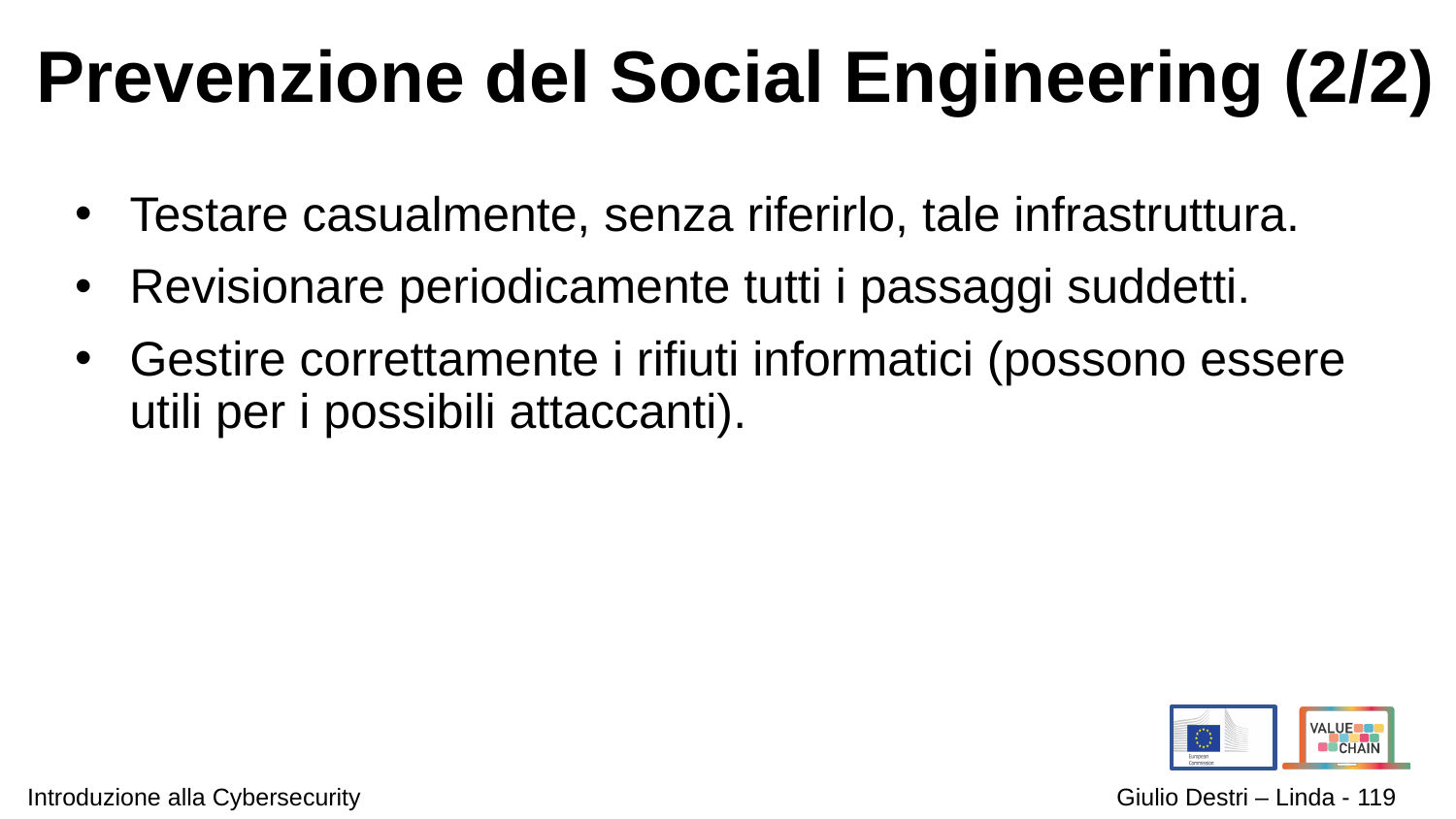

# Prevenzione del Social Engineering (2/2)
Testare casualmente, senza riferirlo, tale infrastruttura.
Revisionare periodicamente tutti i passaggi suddetti.
Gestire correttamente i rifiuti informatici (possono essere utili per i possibili attaccanti).